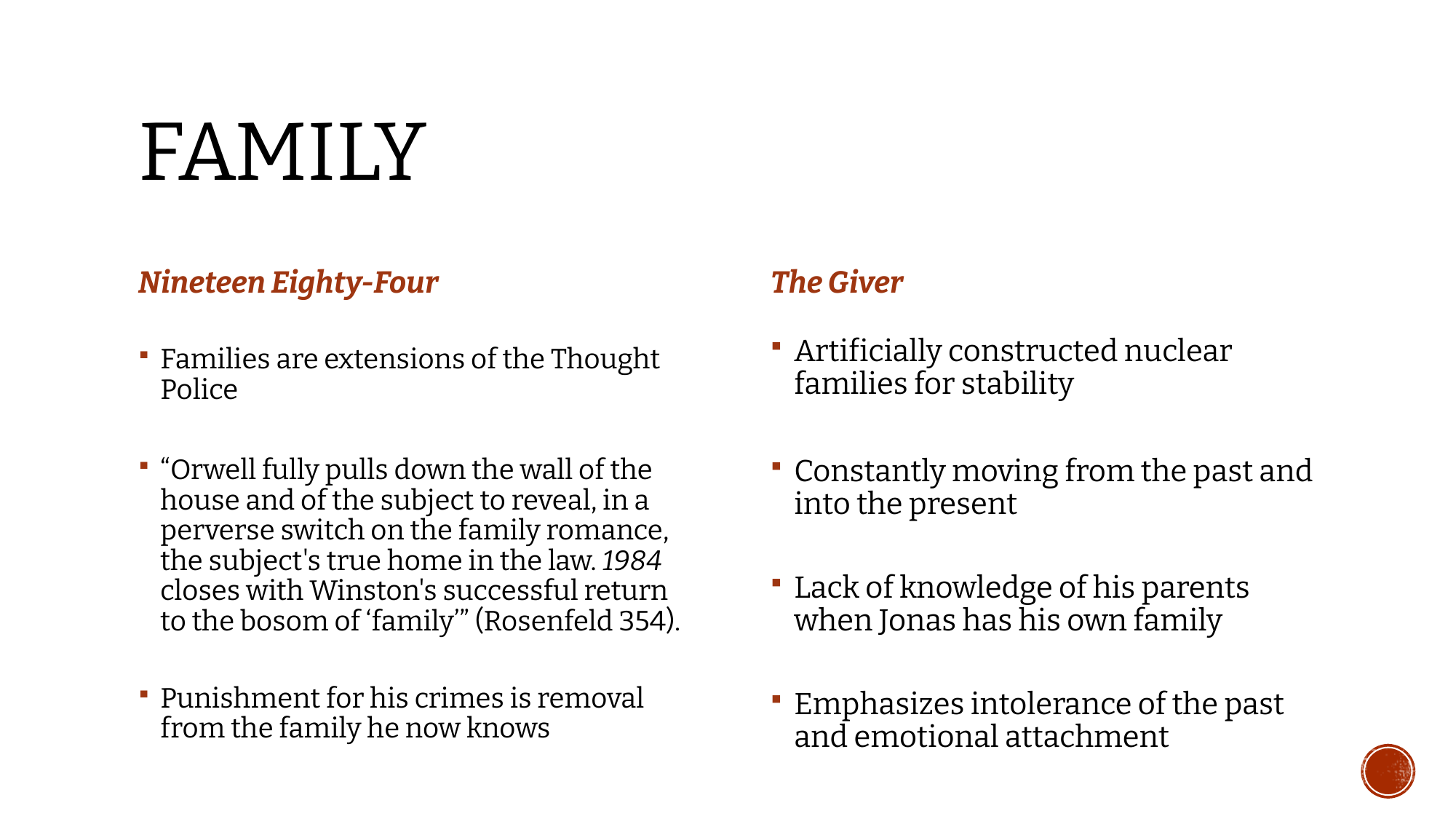

# Family
Nineteen Eighty-Four
The Giver
Families are extensions of the Thought Police
“Orwell fully pulls down the wall of the house and of the subject to reveal, in a perverse switch on the family romance, the subject's true home in the law. 1984 closes with Winston's successful return to the bosom of ‘family’” (Rosenfeld 354).
Punishment for his crimes is removal from the family he now knows
Artificially constructed nuclear families for stability
Constantly moving from the past and into the present
Lack of knowledge of his parents when Jonas has his own family
Emphasizes intolerance of the past and emotional attachment